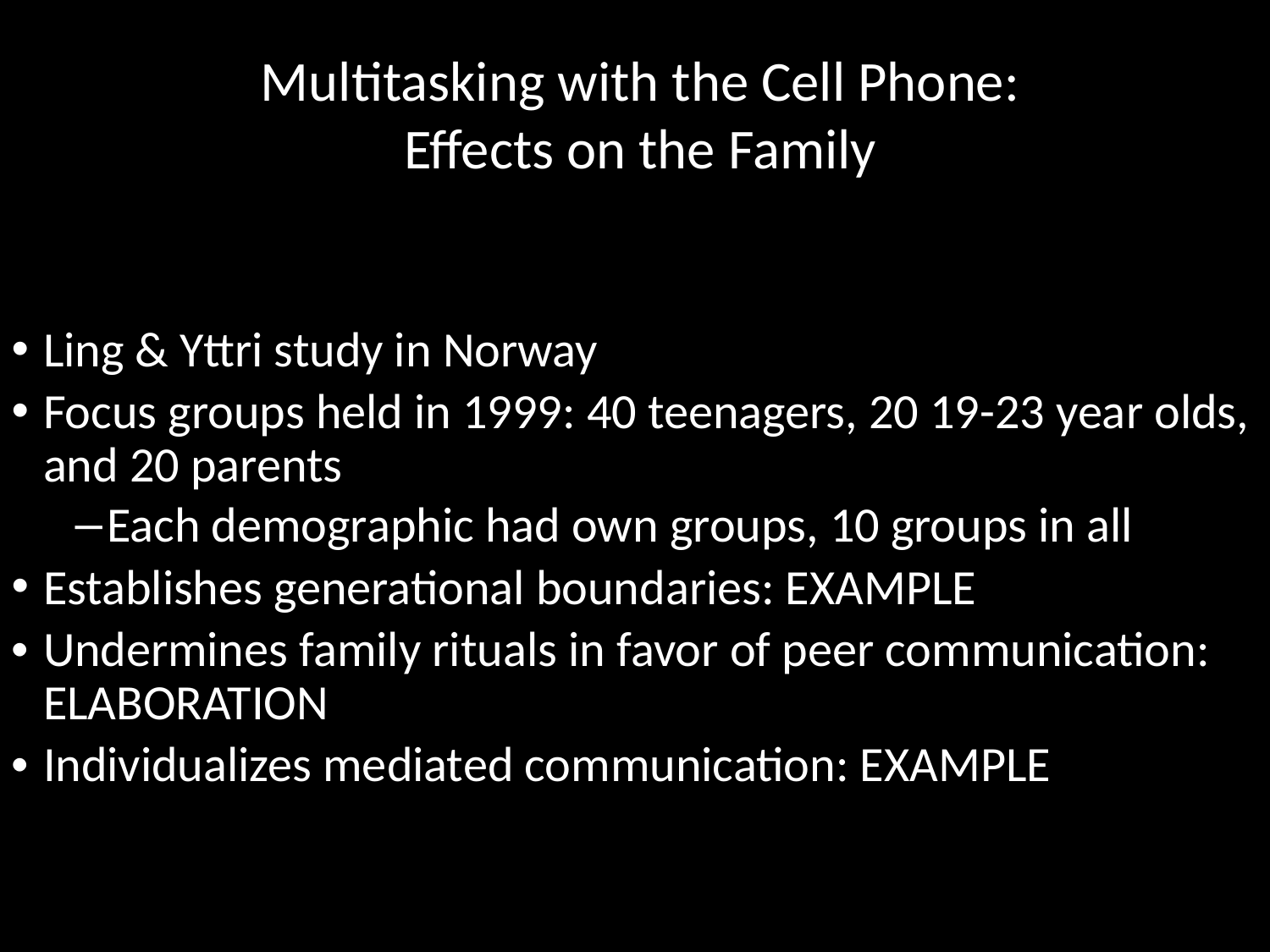

# Multitasking with the Cell Phone: Effects on the Family

Ling & Yttri study in Norway
Focus groups held in 1999: 40 teenagers, 20 19-23 year olds, and 20 parents
Each demographic had own groups, 10 groups in all
Establishes generational boundaries: EXAMPLE
Undermines family rituals in favor of peer communication: ELABORATION
Individualizes mediated communication: EXAMPLE